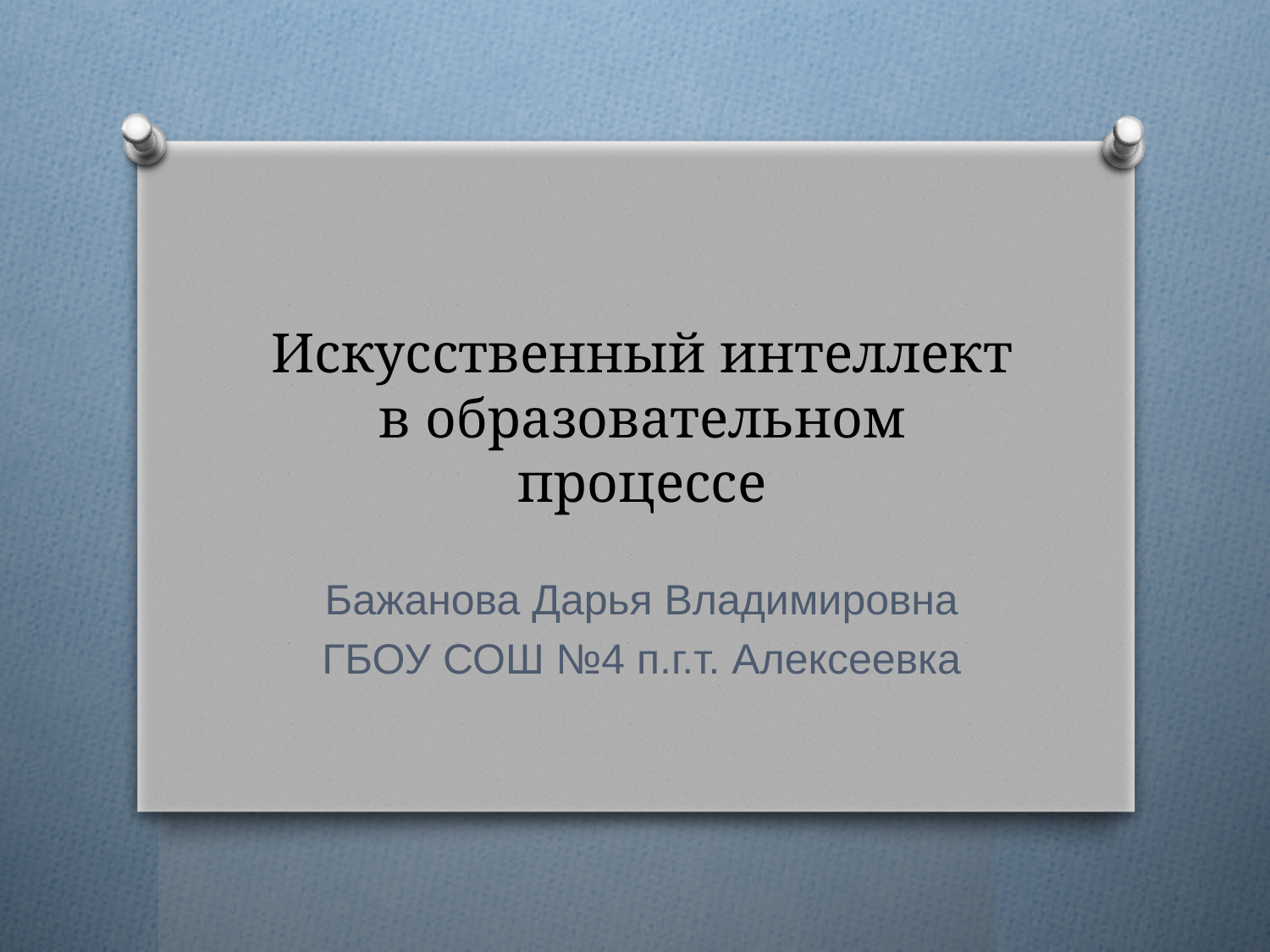

# Искусственный интеллект в образовательном процессе
Бажанова Дарья Владимировна
ГБОУ СОШ №4 п.г.т. Алексеевка